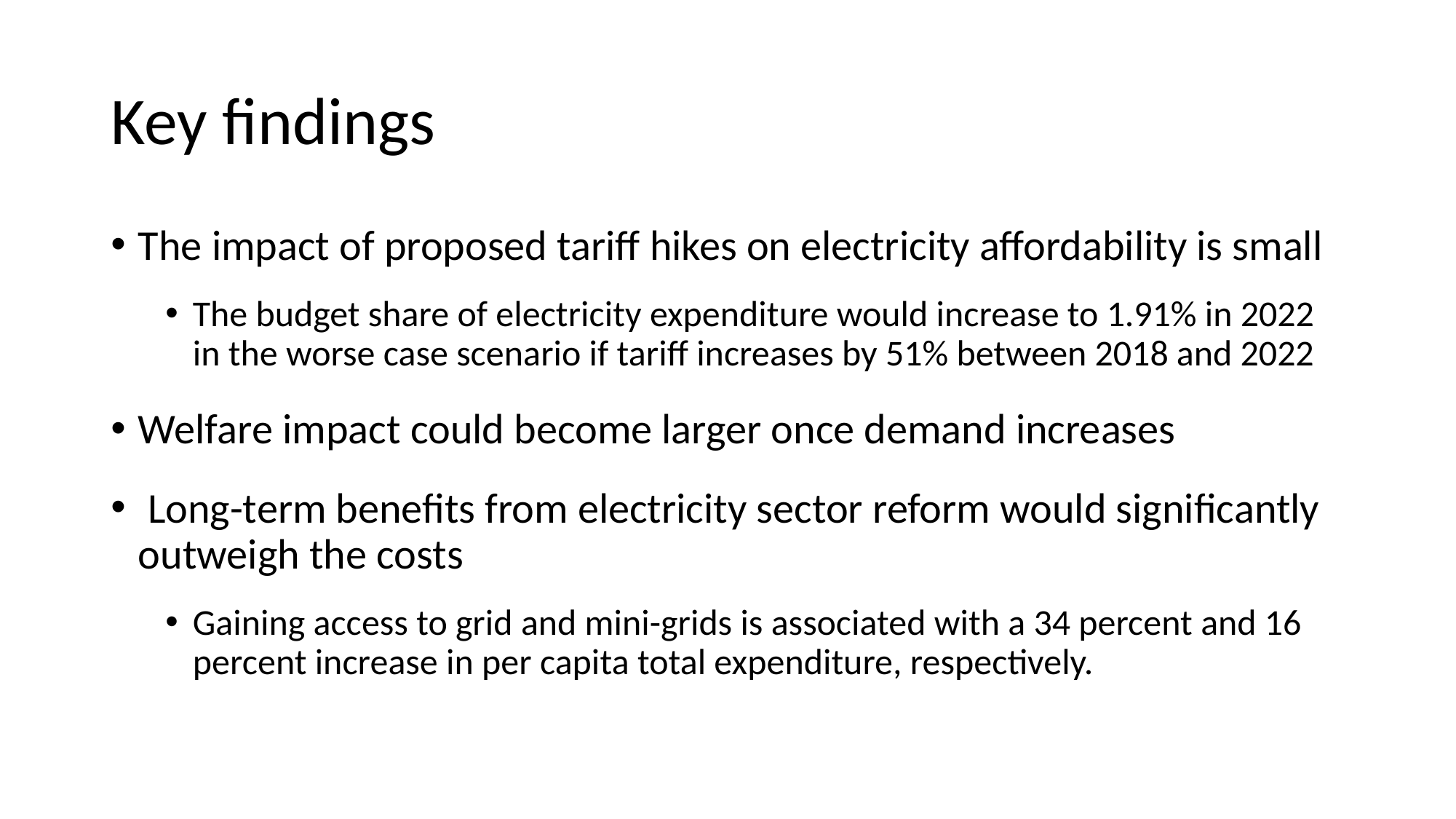

# Key findings
The impact of proposed tariff hikes on electricity affordability is small
The budget share of electricity expenditure would increase to 1.91% in 2022 in the worse case scenario if tariff increases by 51% between 2018 and 2022
Welfare impact could become larger once demand increases
 Long-term benefits from electricity sector reform would significantly outweigh the costs
Gaining access to grid and mini-grids is associated with a 34 percent and 16 percent increase in per capita total expenditure, respectively.